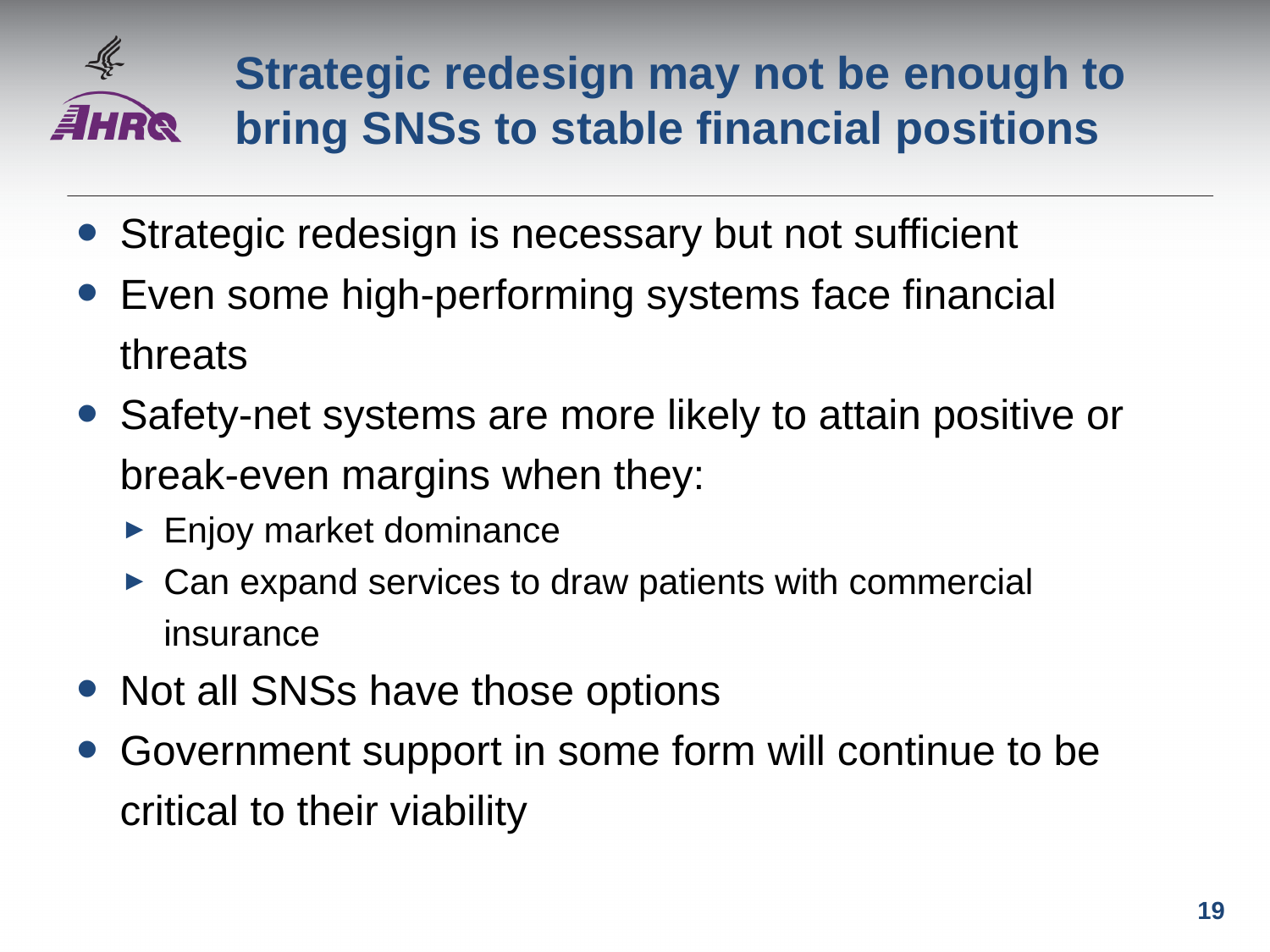

# Strategic redesign may not be enough to bring SNSs to stable financial positions
Strategic redesign is necessary but not sufficient
Even some high-performing systems face financial threats
Safety-net systems are more likely to attain positive or break-even margins when they:
Enjoy market dominance
Can expand services to draw patients with commercial insurance
Not all SNSs have those options
Government support in some form will continue to be critical to their viability
19